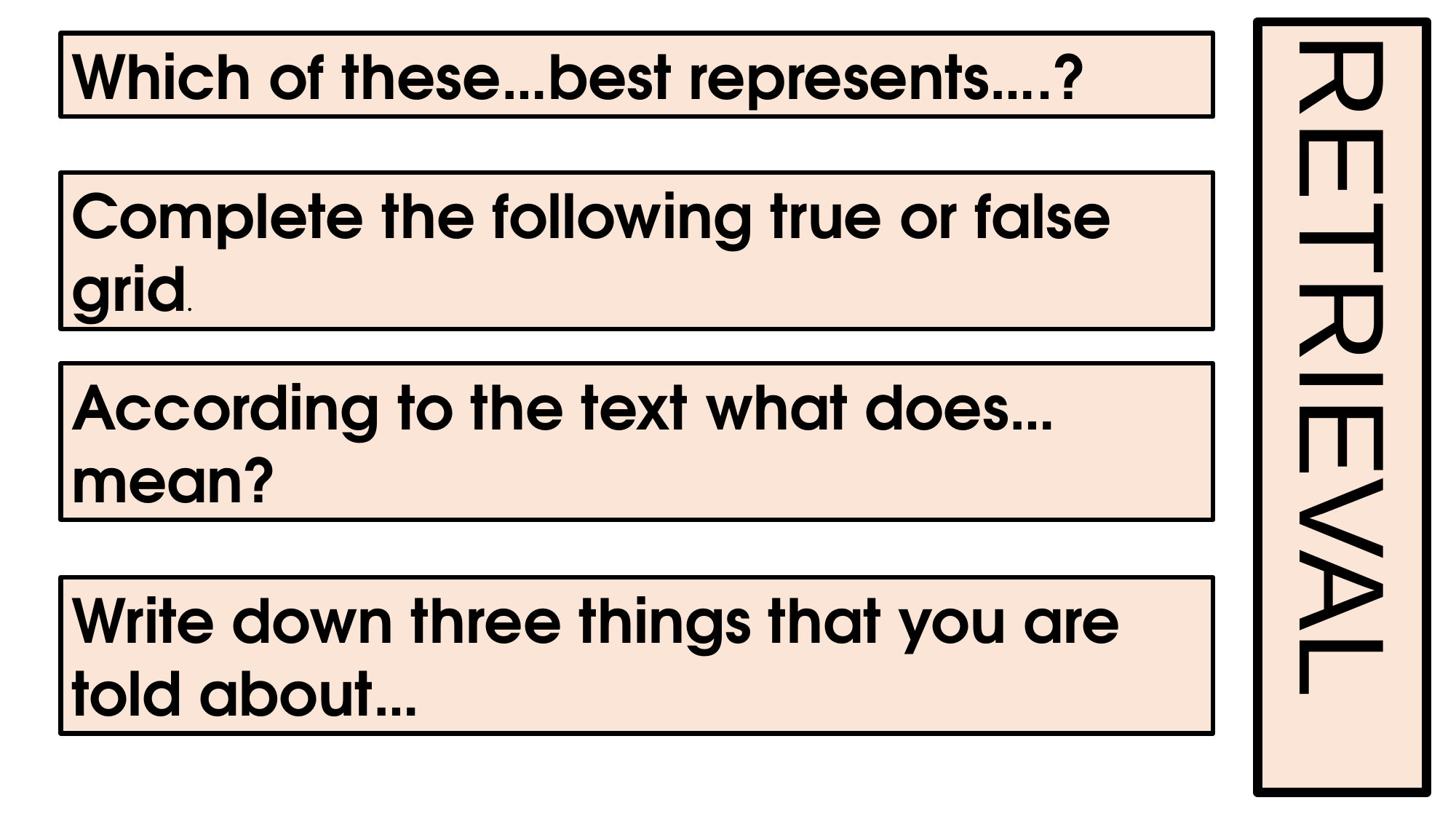

RETRIEVAL
Which of these…best represents….?
Complete the following true or false grid.
According to the text what does…mean?
Write down three things that you are told about…